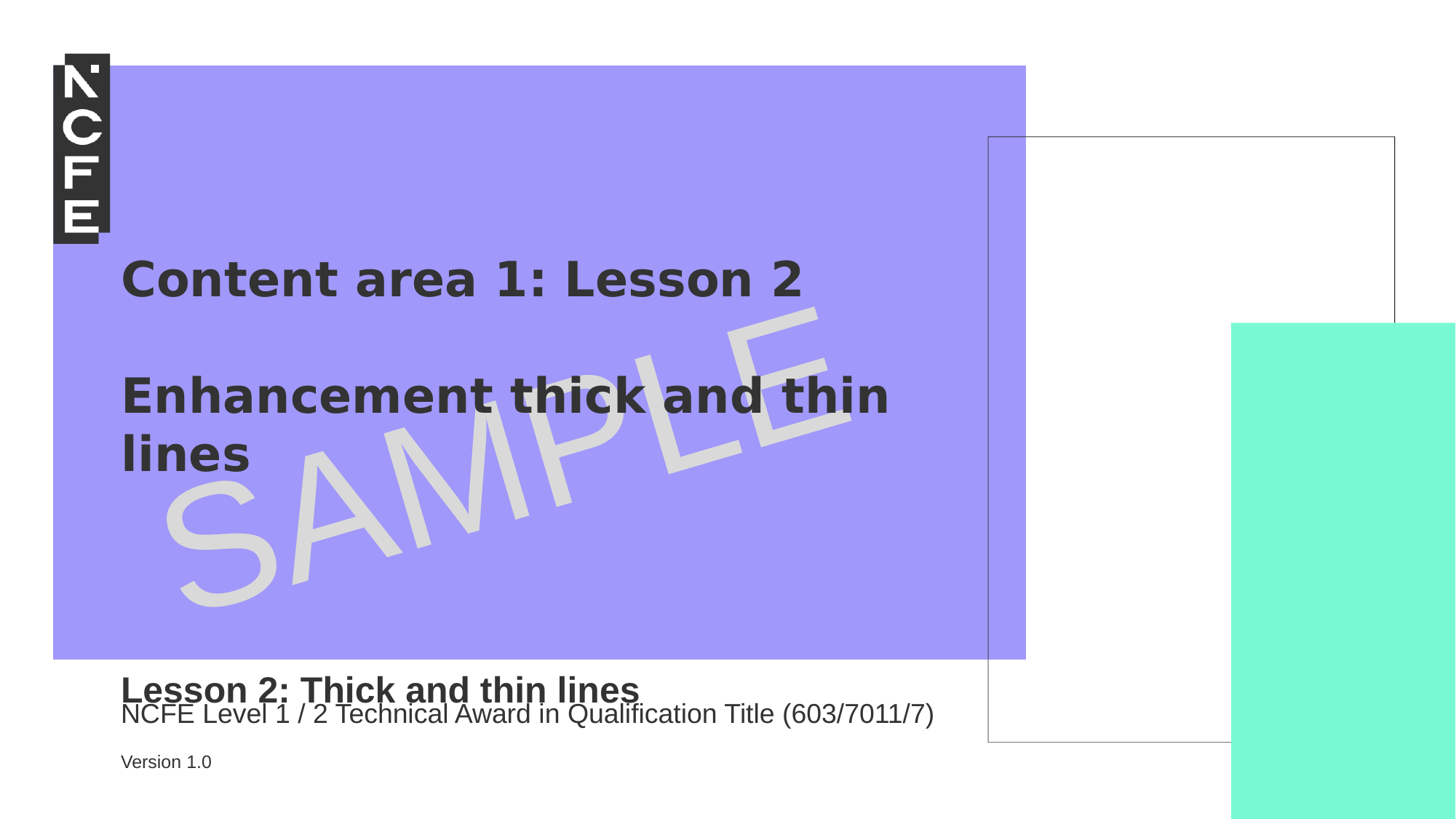

Content area 1: Lesson 2

Enhancement thick and thin lines
Lesson 2: Thick and thin lines
NCFE Level 1 / 2 Technical Award in Qualification Title (603/7011/7)

Version 1.0